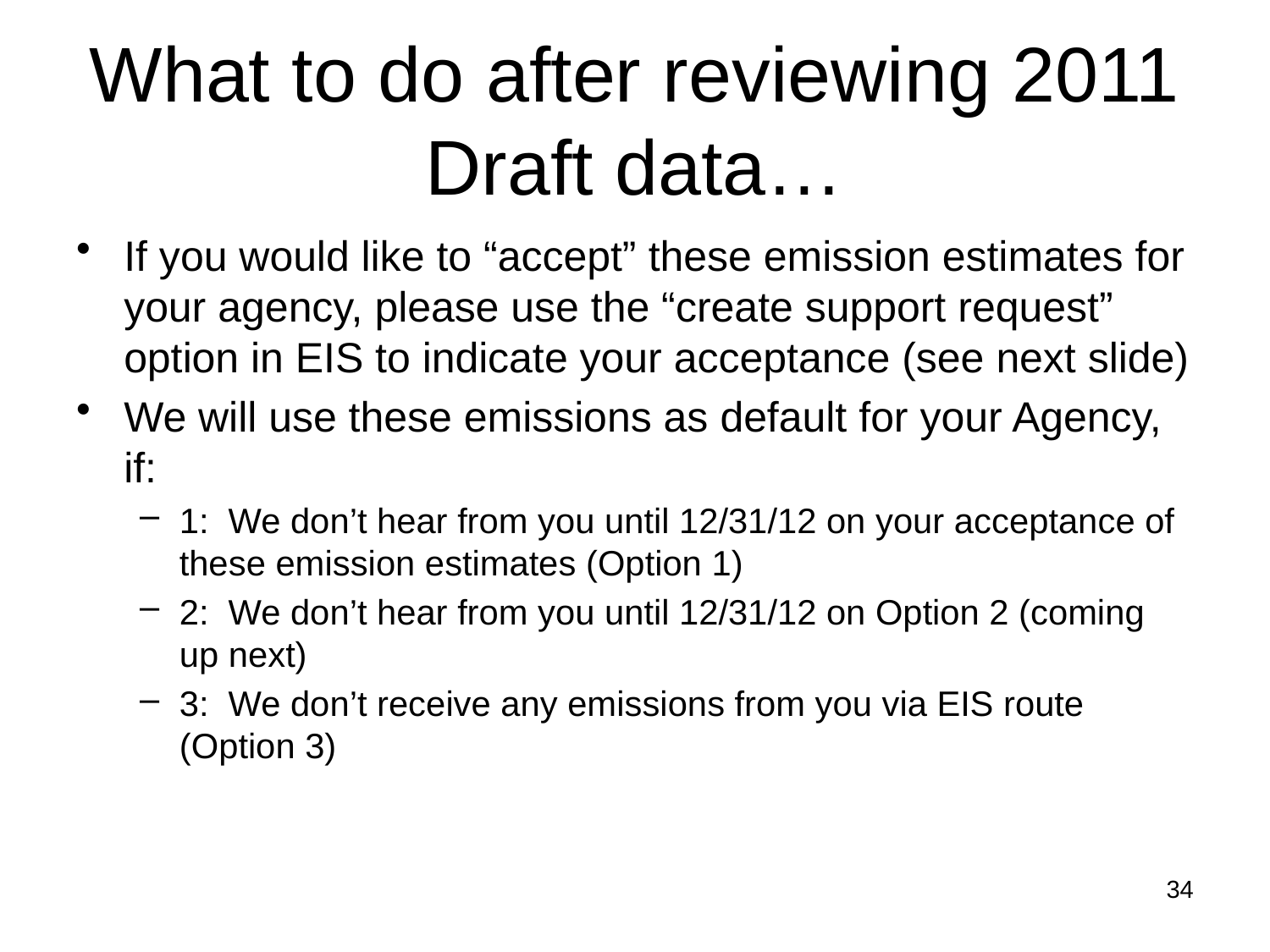

# What to do after reviewing 2011 Draft data…
If you would like to “accept” these emission estimates for your agency, please use the “create support request” option in EIS to indicate your acceptance (see next slide)
We will use these emissions as default for your Agency, if:
1:  We don’t hear from you until 12/31/12 on your acceptance of these emission estimates (Option 1)
2:  We don’t hear from you until 12/31/12 on Option 2 (coming up next)
3:  We don’t receive any emissions from you via EIS route (Option 3)

34